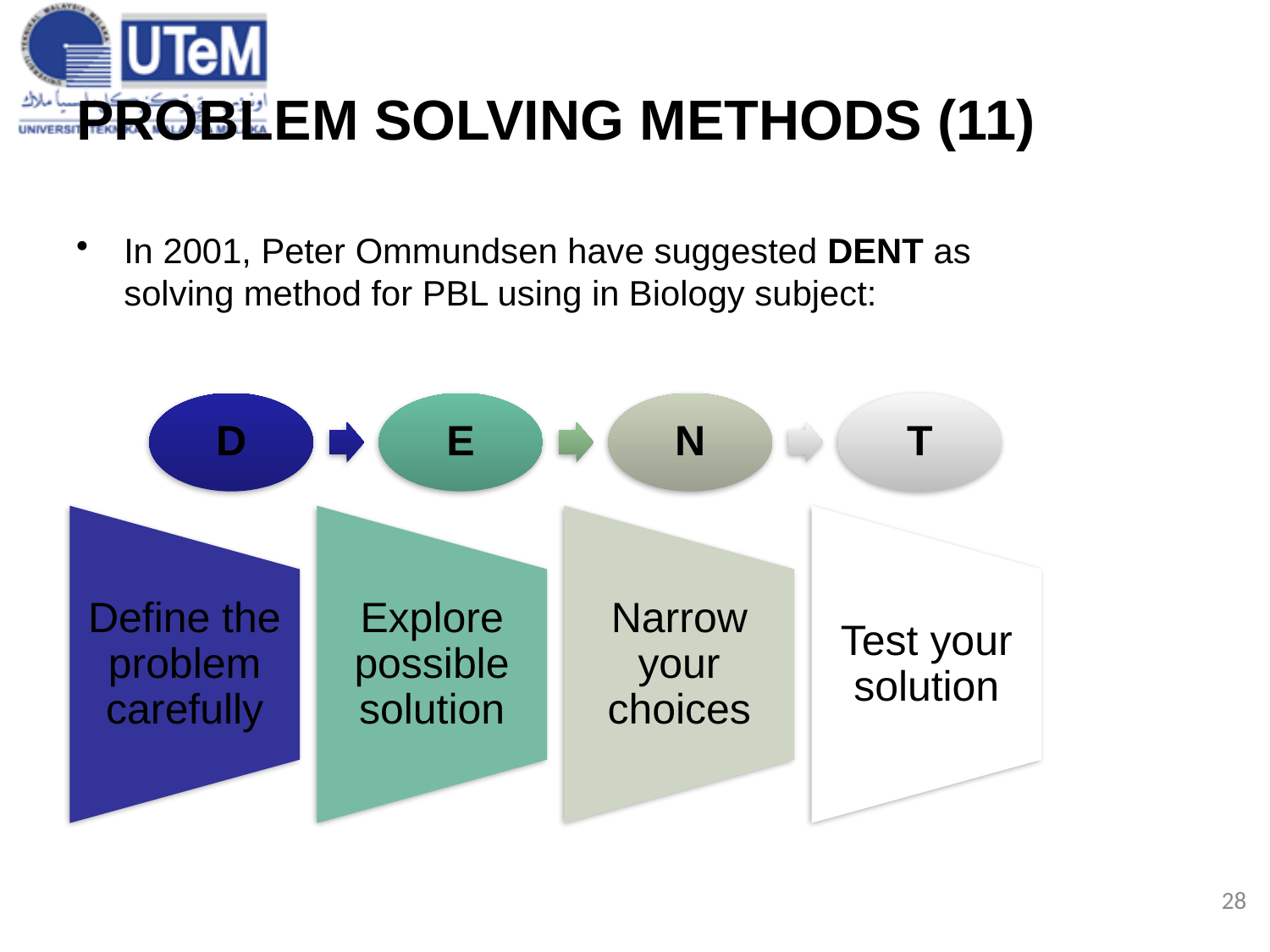

28
# PROBLEM SOLVING METHODS (11)
In 2001, Peter Ommundsen have suggested DENT as solving method for PBL using in Biology subject:

D

E

N

T
Define the problem carefully
Explore possible solution
Narrow your choices
Test your solution
3/20/2019